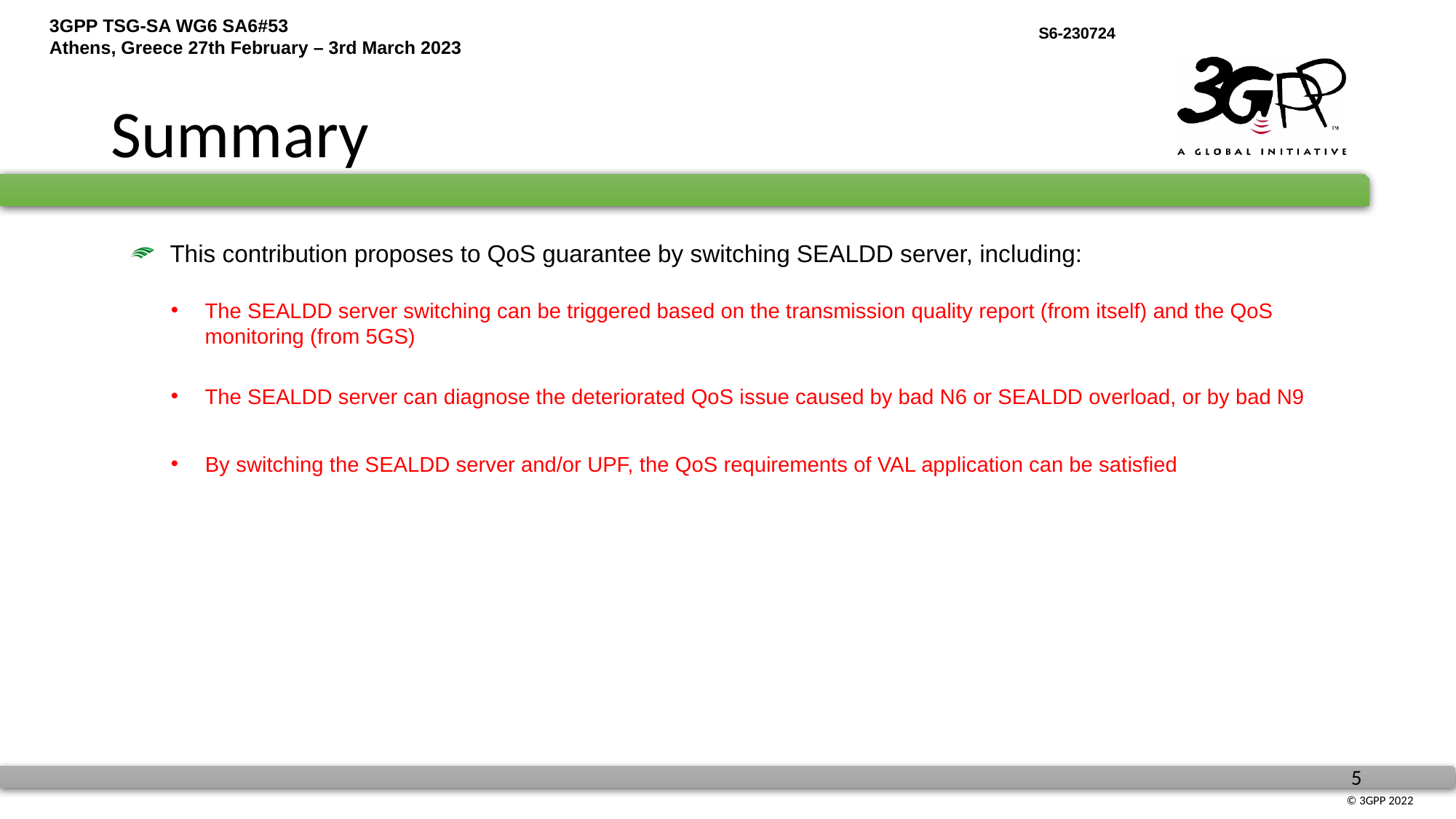

# Summary

  This contribution proposes to QoS guarantee by switching SEALDD server, including:
The SEALDD server switching can be triggered based on the transmission quality report (from itself) and the QoS monitoring (from 5GS)
The SEALDD server can diagnose the deteriorated QoS issue caused by bad N6 or SEALDD overload, or by bad N9
By switching the SEALDD server and/or UPF, the QoS requirements of VAL application can be satisfied